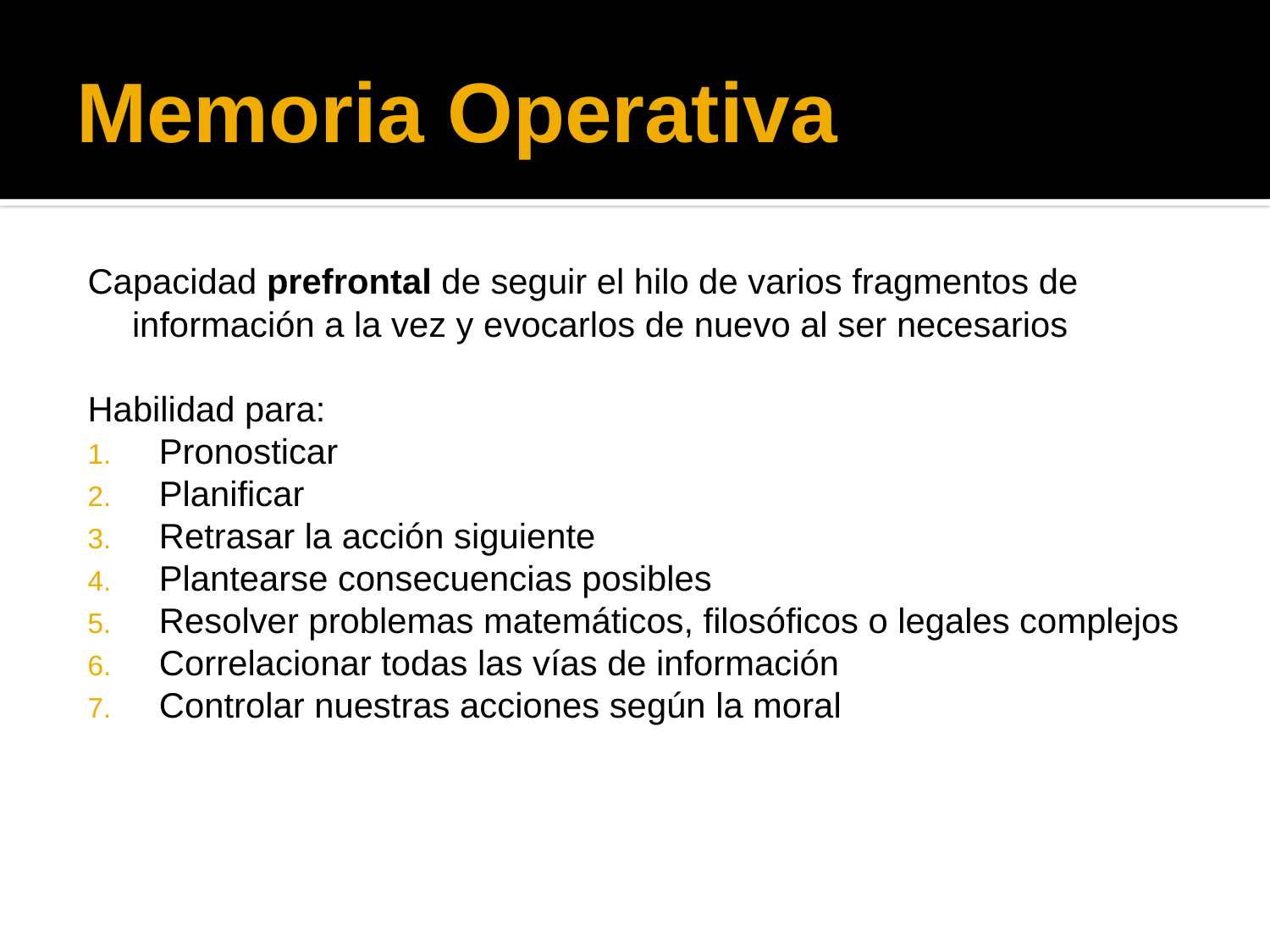

# Memoria Operativa
Capacidad prefrontal de seguir el hilo de varios fragmentos de información a la vez y evocarlos de nuevo al ser necesarios

Habilidad para:
Pronosticar
Planificar
Retrasar la acción siguiente
Plantearse consecuencias posibles
Resolver problemas matemáticos, filosóficos o legales complejos
Correlacionar todas las vías de información
Controlar nuestras acciones según la moral